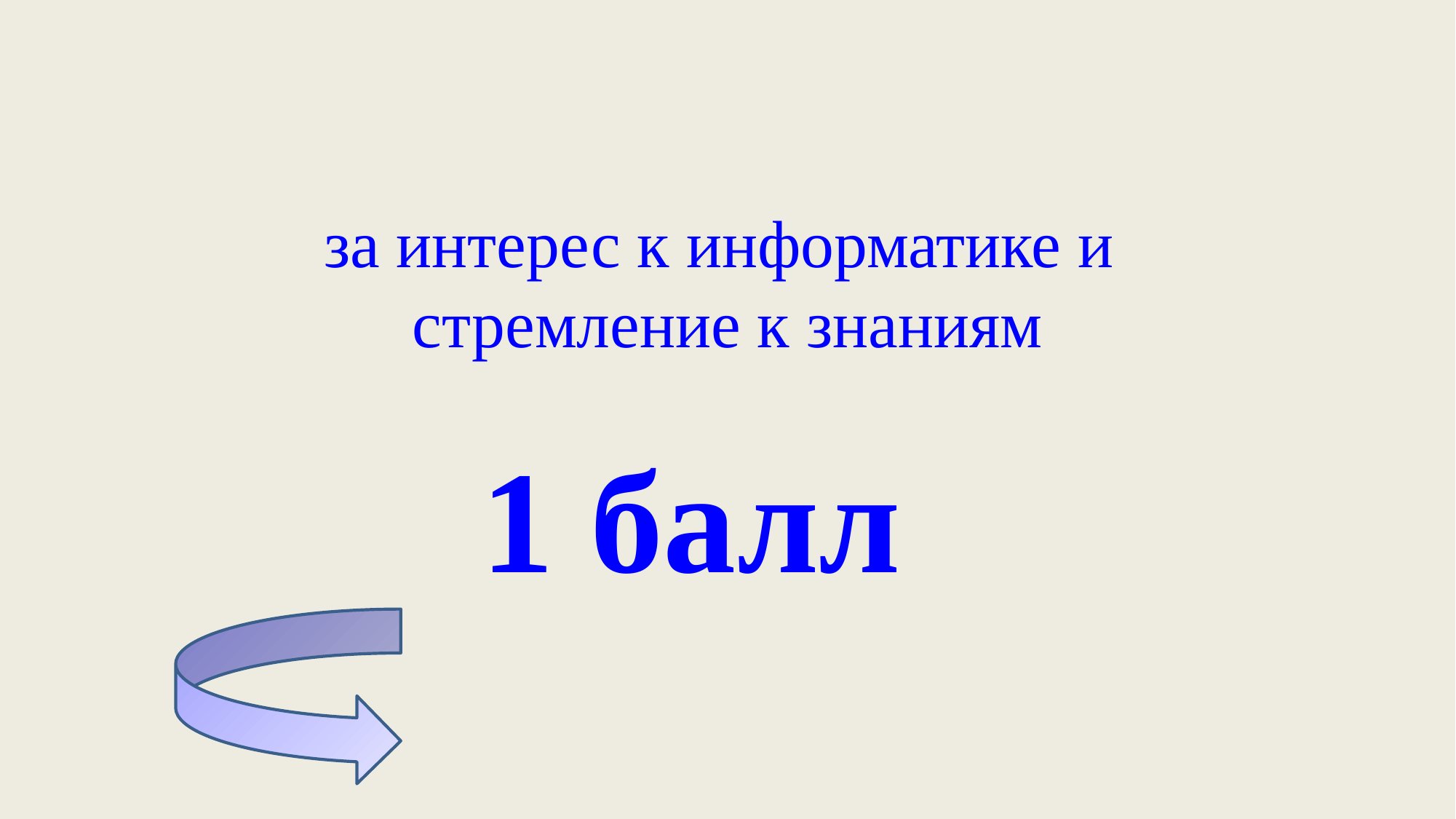

за интерес к информатике и
стремление к знаниям

1 балл